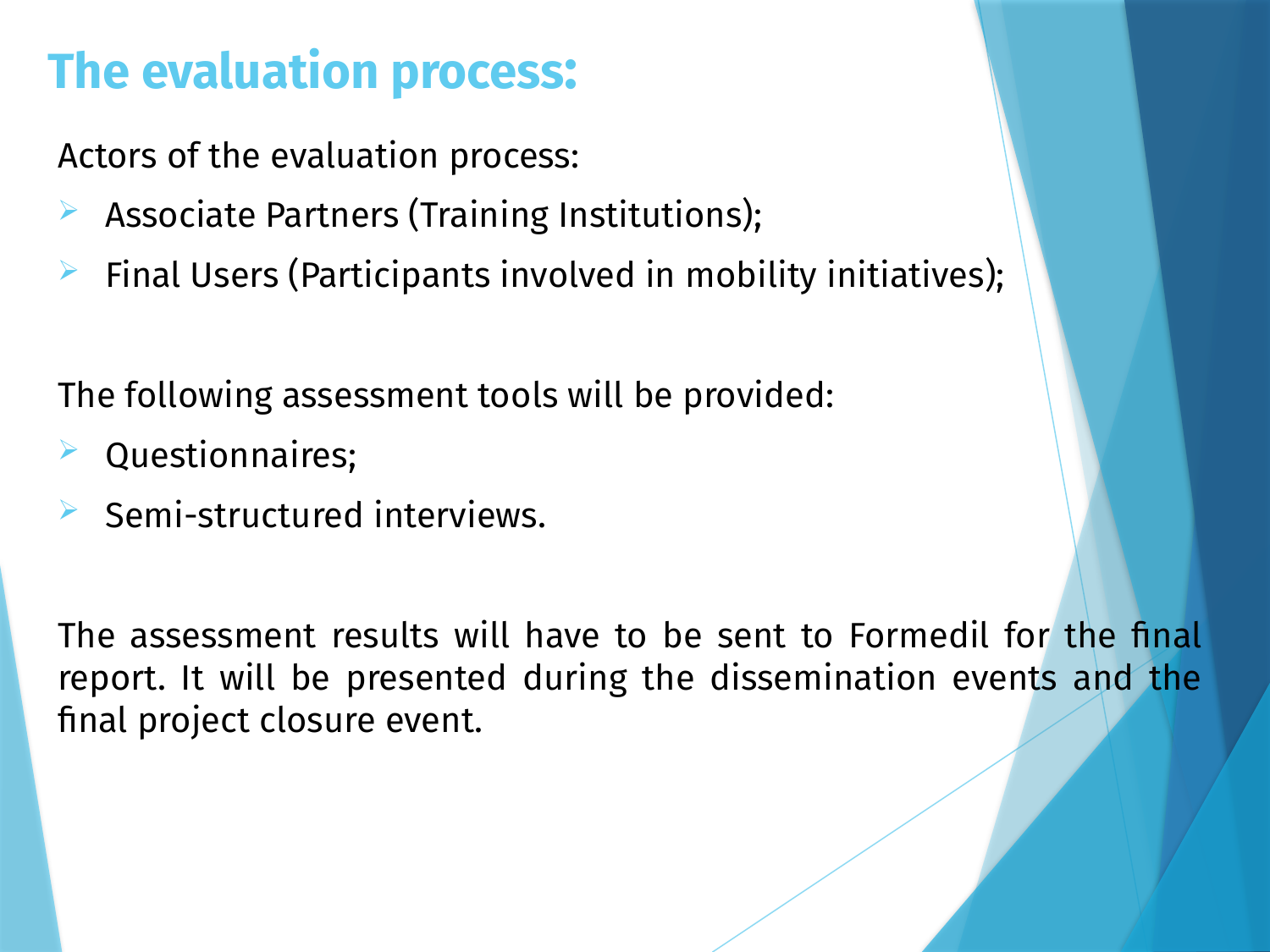

The evaluation process:
Actors of the evaluation process:
Associate Partners (Training Institutions);
Final Users (Participants involved in mobility initiatives);

The following assessment tools will be provided:
Questionnaires;
Semi-structured interviews.

The assessment results will have to be sent to Formedil for the final report. It will be presented during the dissemination events and the final project closure event.